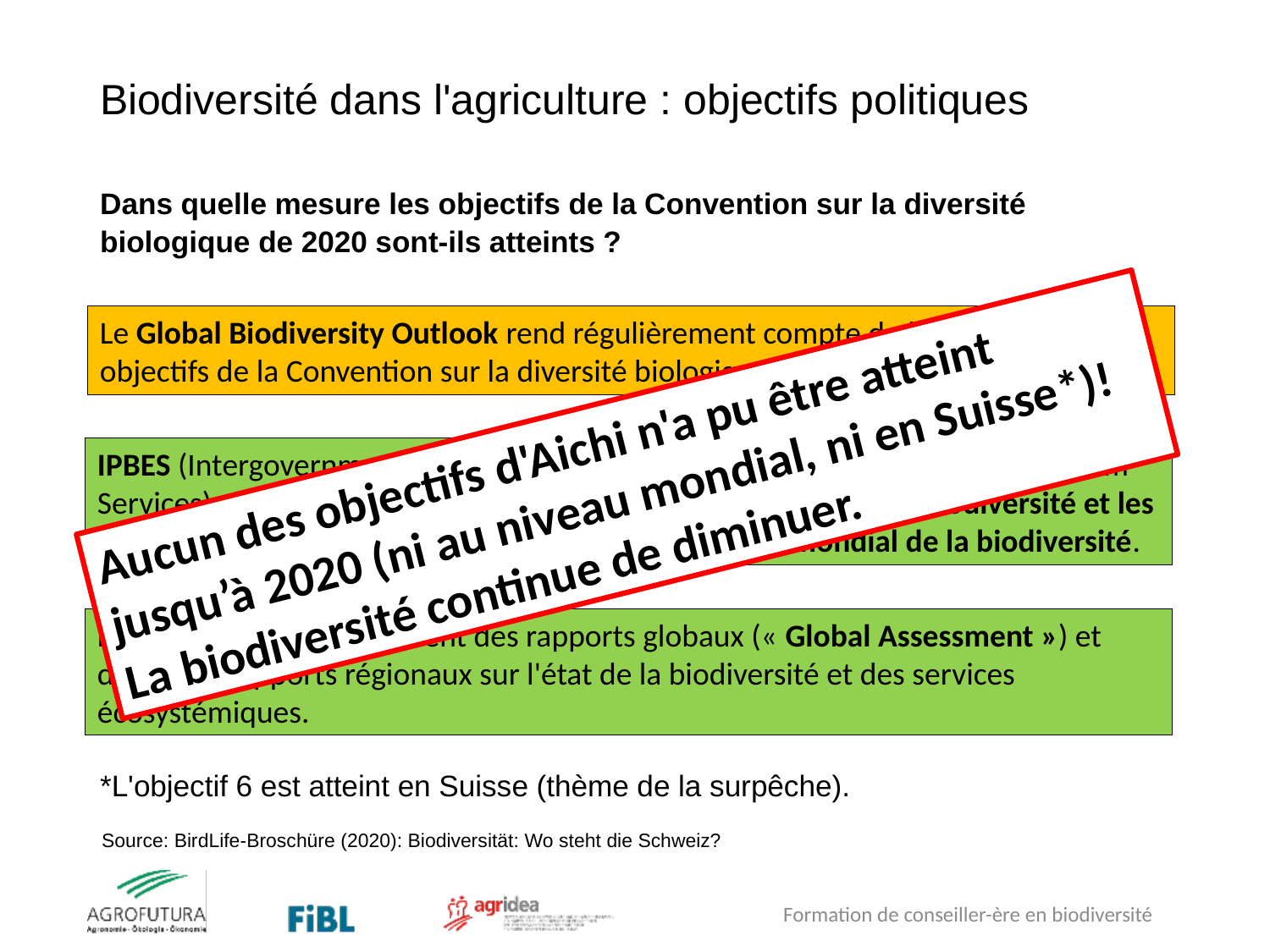

# Biodiversité dans l'agriculture : objectifs politiques
Dans quelle mesure les objectifs de la Convention sur la diversité biologique de 2020 sont-ils atteints ?

*L'objectif 6 est atteint en Suisse (thème de la surpêche).

Le Global Biodiversity Outlook rend régulièrement compte de la réalisation des objectifs de la Convention sur la diversité biologique (CDB).
Aucun des objectifs d'Aichi n'a pu être atteint jusqu’à 2020 (ni au niveau mondial, ni en Suisse*)! La biodiversité continue de diminuer.
IPBES (Intergovernmental Science-Policy Platform on Biodiversity and Ecosystem Services), plateforme intergouvernementale scientifique sur la biodiversité et les services écosystémiques, également appelée Conseil mondial de la biodiversité.
L'IPBES publie régulièrement des rapports globaux (« Global Assessment ») et différents rapports régionaux sur l'état de la biodiversité et des services écosystémiques.
Source: BirdLife-Broschüre (2020): Biodiversität: Wo steht die Schweiz?​
Formation de conseiller-ère en biodiversité